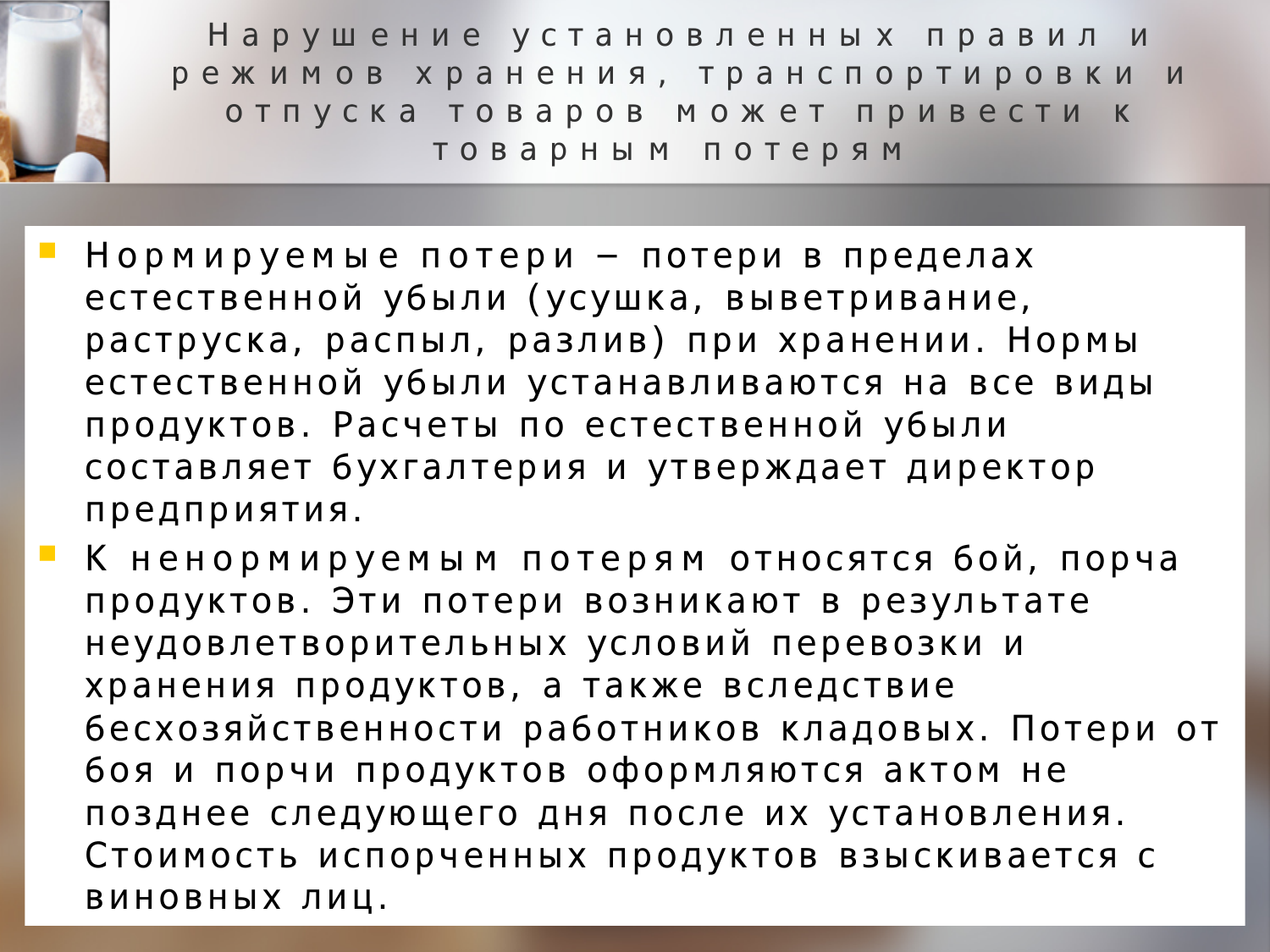

# Нарушение установленных правил и режимов хранения, транспортировки и отпуска товаров может привести к товарным потерям
Нормируемые потери – потери в пределах естественной убыли (усушка, выветривание, раструска, распыл, разлив) при хранении. Нормы естественной убыли устанавливаются на все виды продуктов. Расчеты по естественной убыли составляет бухгалтерия и утверждает директор предприятия.
К ненормируемым потерям относятся бой, порча продуктов. Эти потери возникают в результате неудовлетворительных условий перевозки и хранения продуктов, а также вследствие бесхозяйственности работников кладовых. Потери от боя и порчи продуктов оформляются актом не позднее следующего дня после их установления. Стоимость испорченных продуктов взыскивается с виновных лиц.